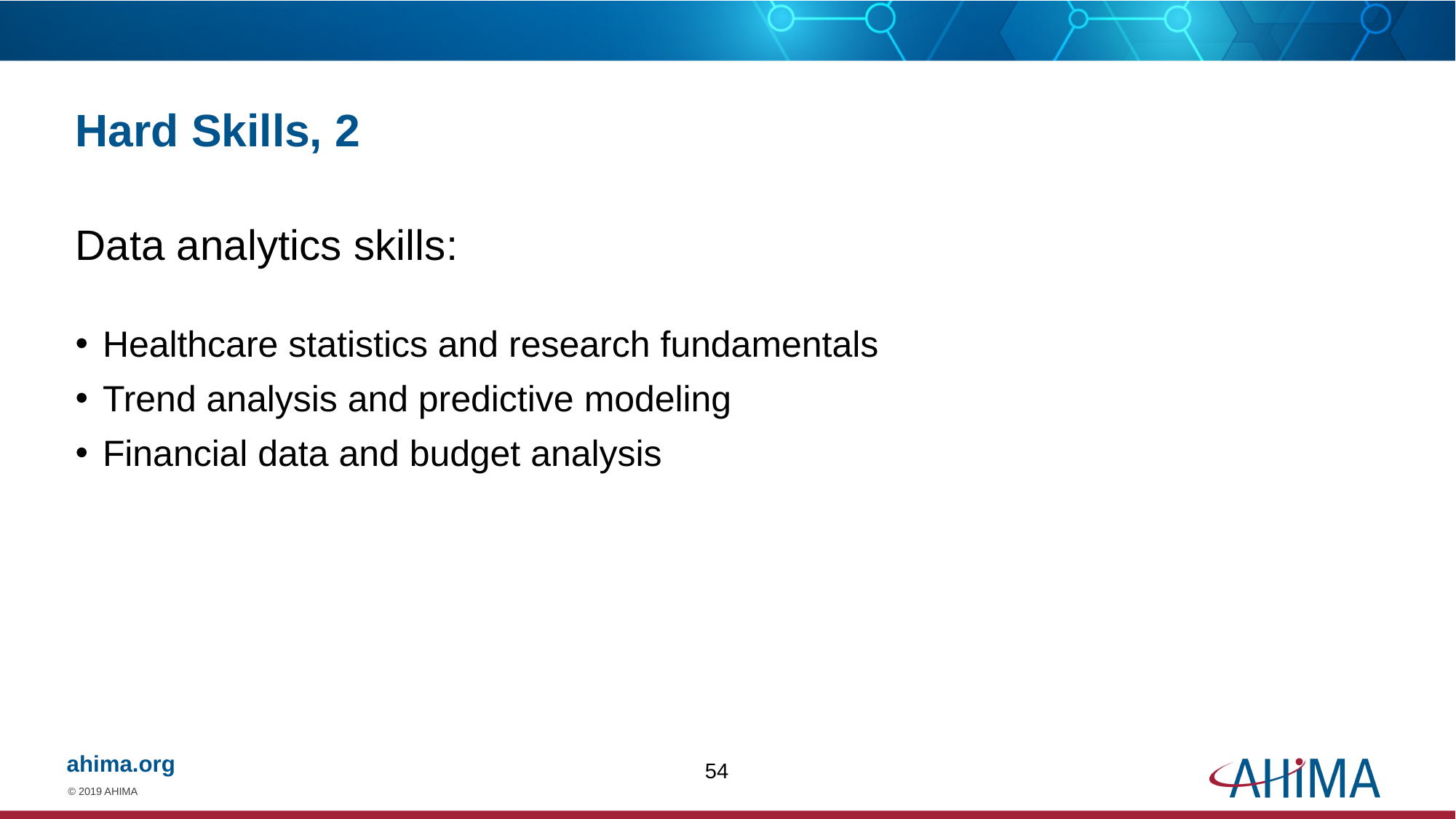

# Hard Skills, 2
Data analytics skills:

Healthcare statistics and research fundamentals
Trend analysis and predictive modeling
Financial data and budget analysis